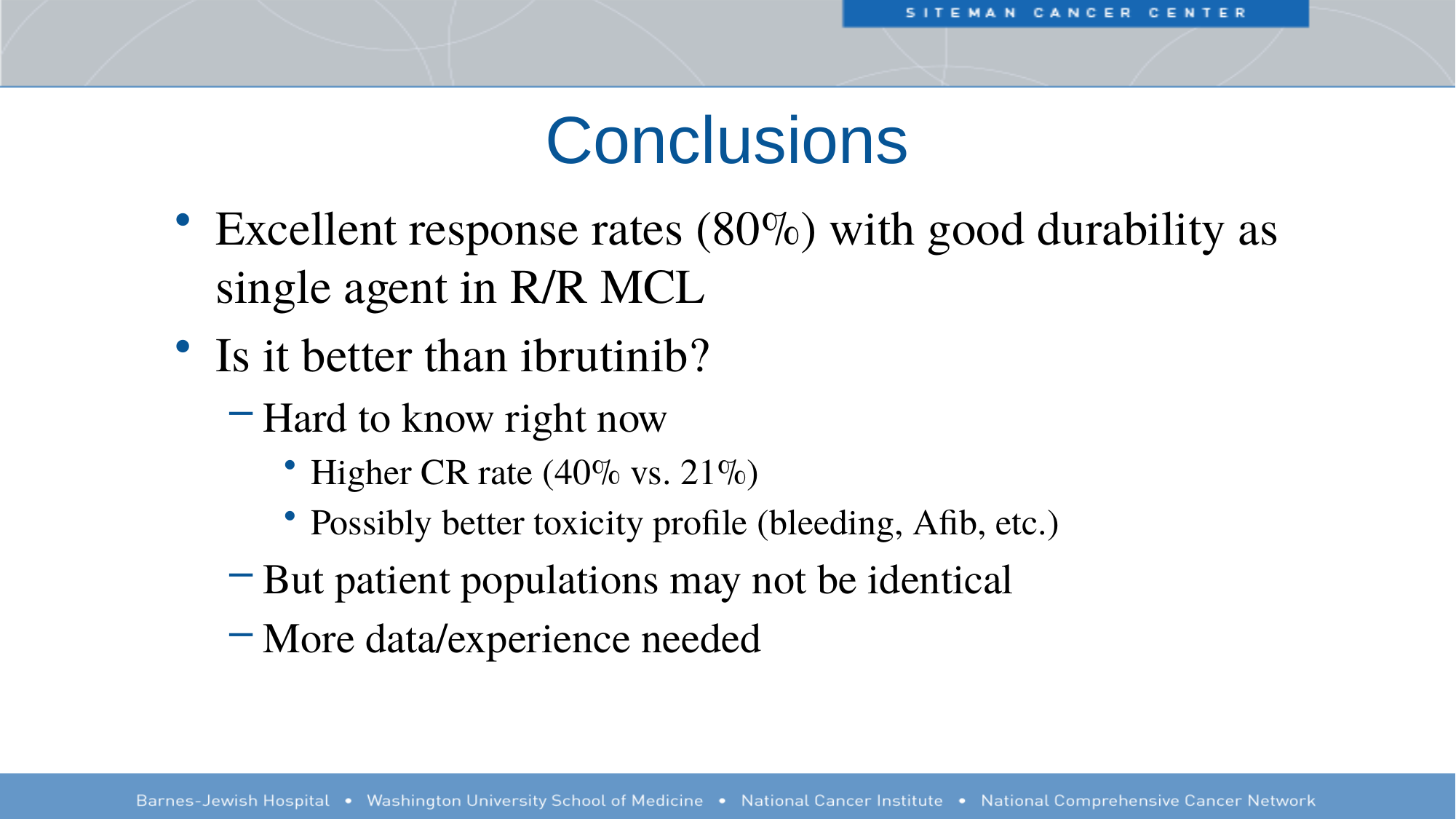

# Conclusions
Excellent response rates (80%) with good durability as single agent in R/R MCL
Is it better than ibrutinib?
Hard to know right now
Higher CR rate (40% vs. 21%)
Possibly better toxicity profile (bleeding, Afib, etc.)
But patient populations may not be identical
More data/experience needed